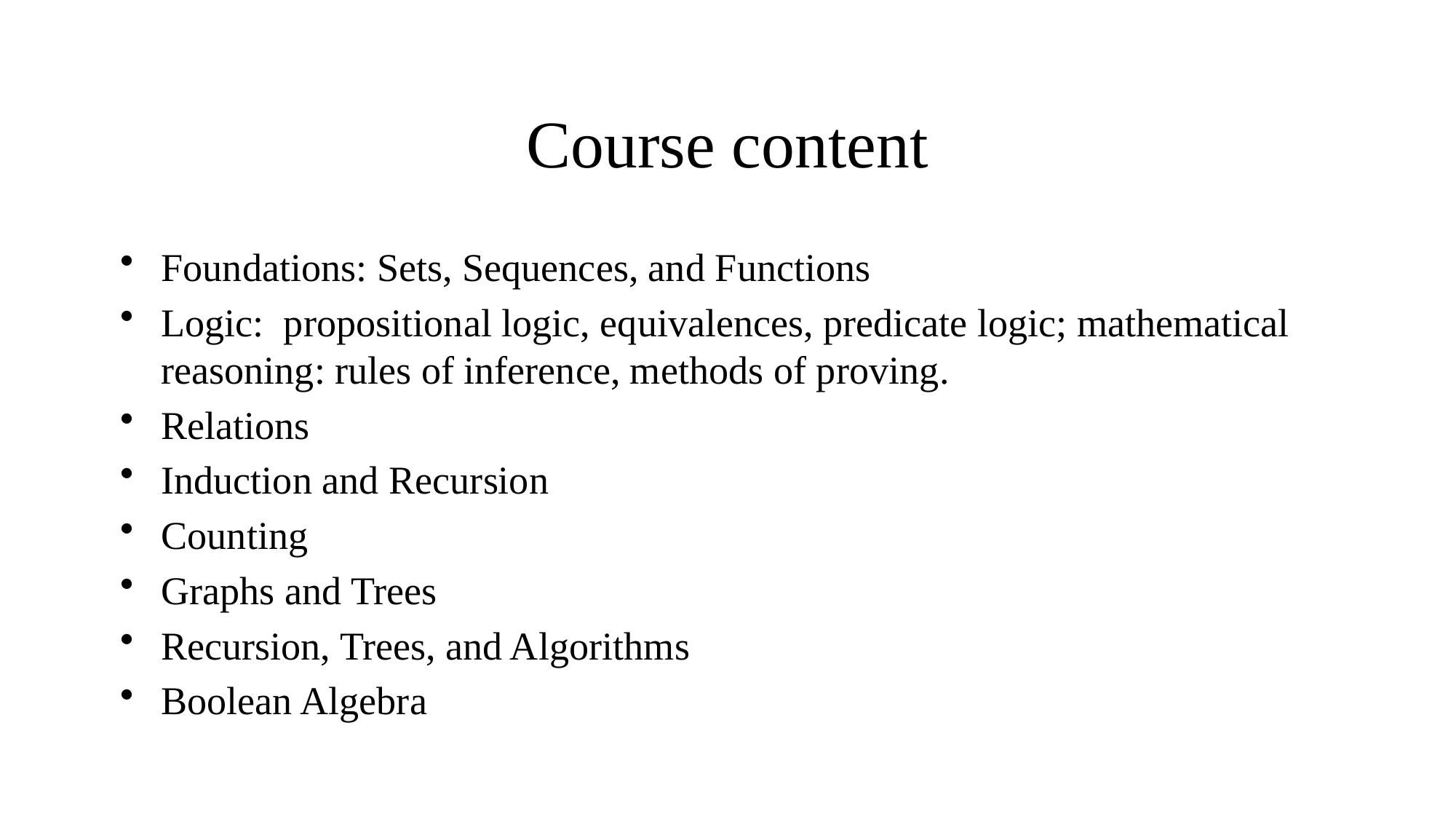

# Course content
Foundations: Sets, Sequences, and Functions
Logic:  propositional logic, equivalences, predicate logic; mathematical reasoning: rules of inference, methods of proving.
Relations
Induction and Recursion
Counting
Graphs and Trees
Recursion, Trees, and Algorithms
Boolean Algebra